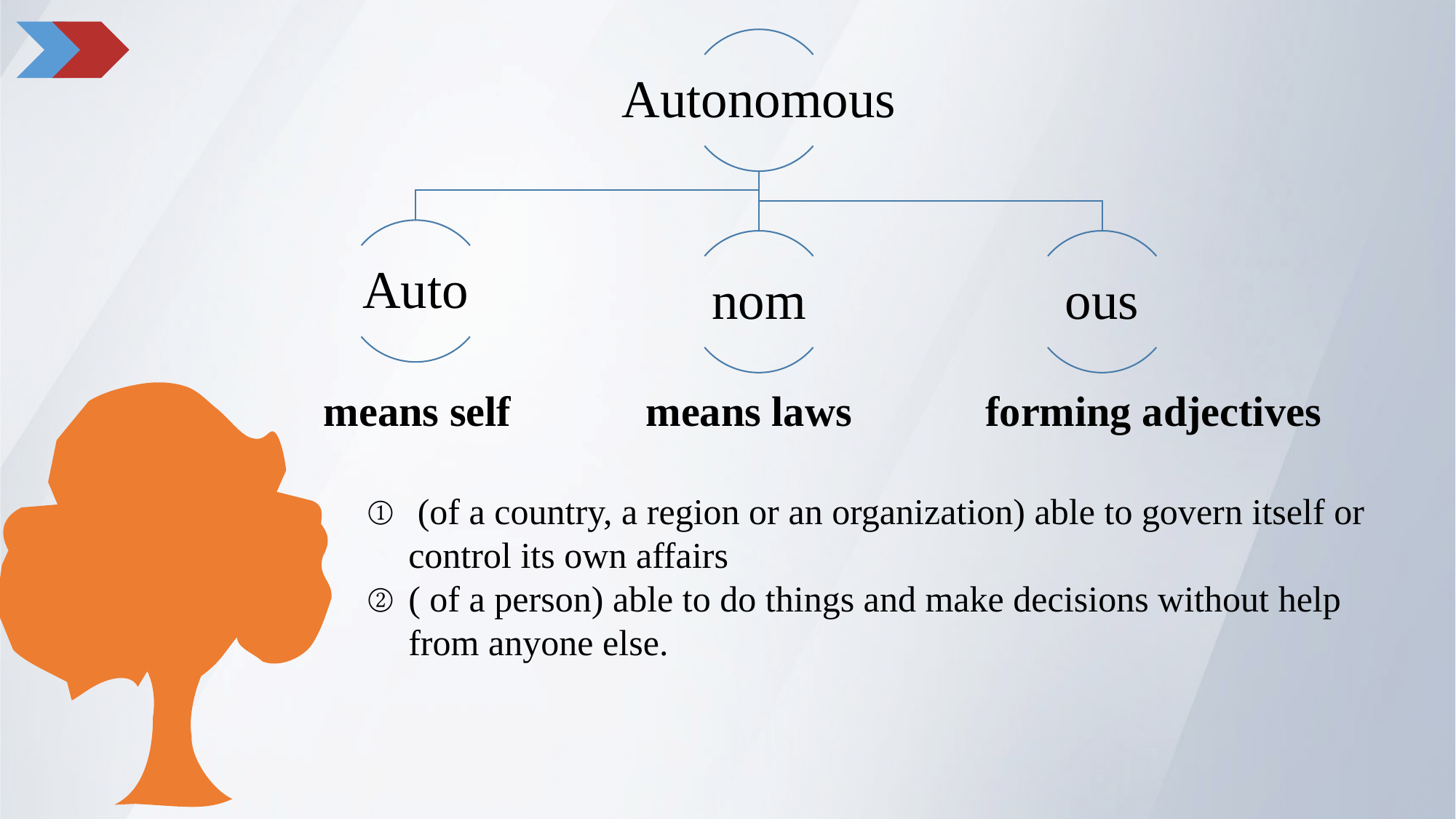

Autonomous
Auto
nom
ous

 forming adjectives
 means laws
 means self

 (of a country, a region or an organization) able to govern itself or control its own affairs
( of a person) able to do things and make decisions without help from anyone else.